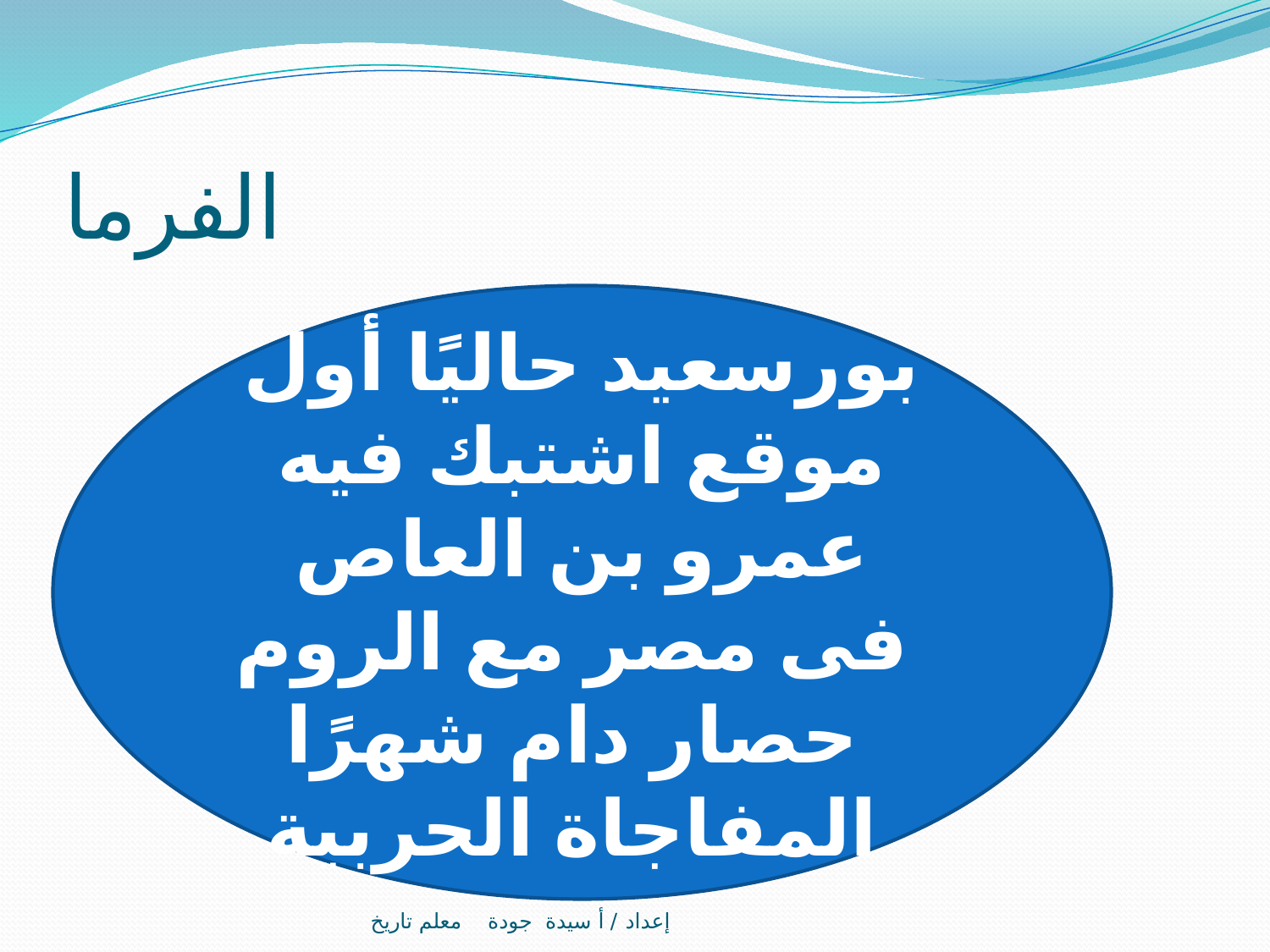

# الفرما
بورسعيد حاليًا أول موقع اشتبك فيه عمرو بن العاص فى مصر مع الروم
حصار دام شهرًا
المفاجاة الحربية
إعداد / أ سيدة  جودة    معلم تاريخ